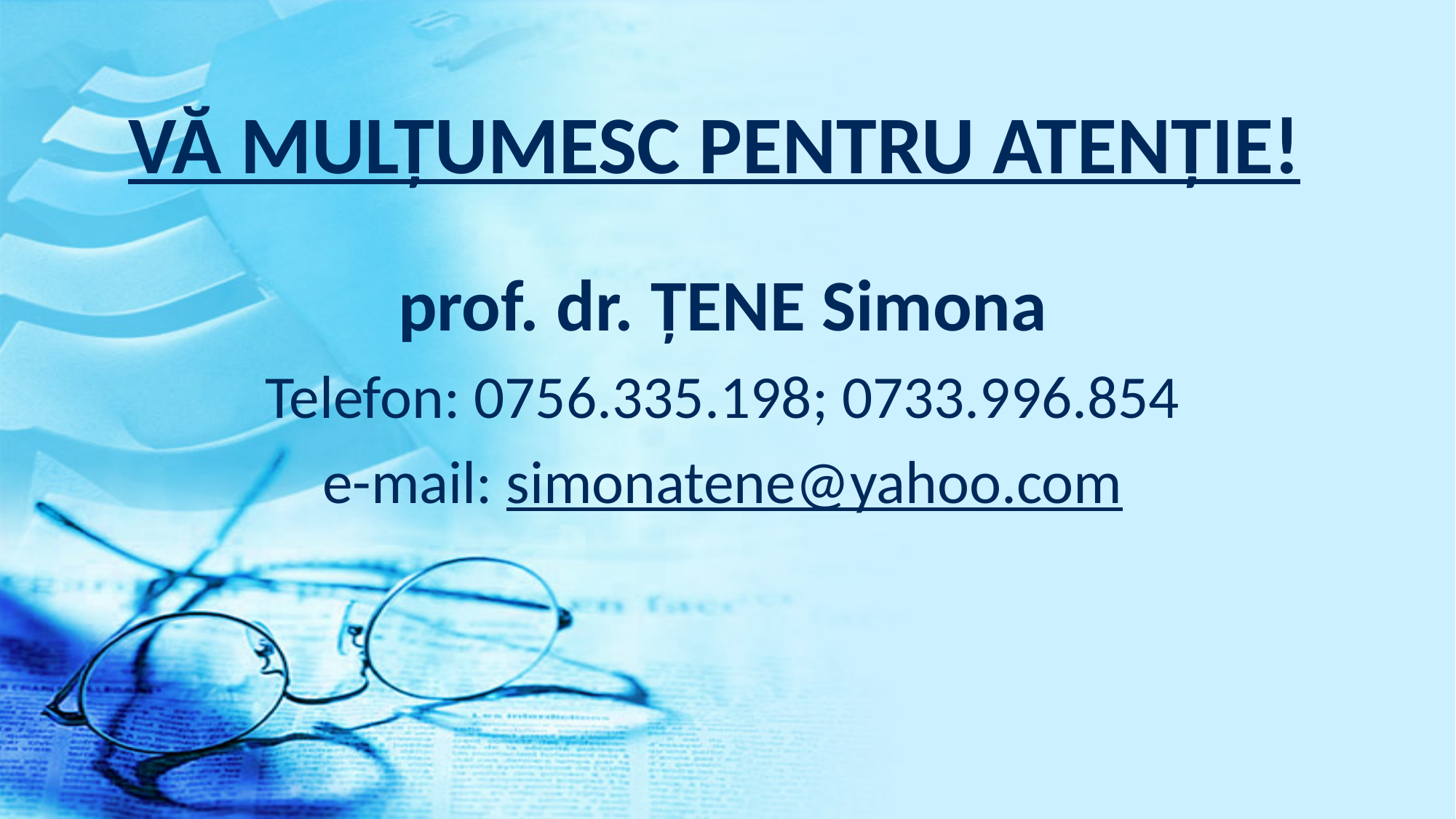

VĂ MULȚUMESC PENTRU ATENȚIE!

prof. dr. ŢENE Simona
Telefon: 0756.335.198; 0733.996.854
e-mail: simonatene@yahoo.com